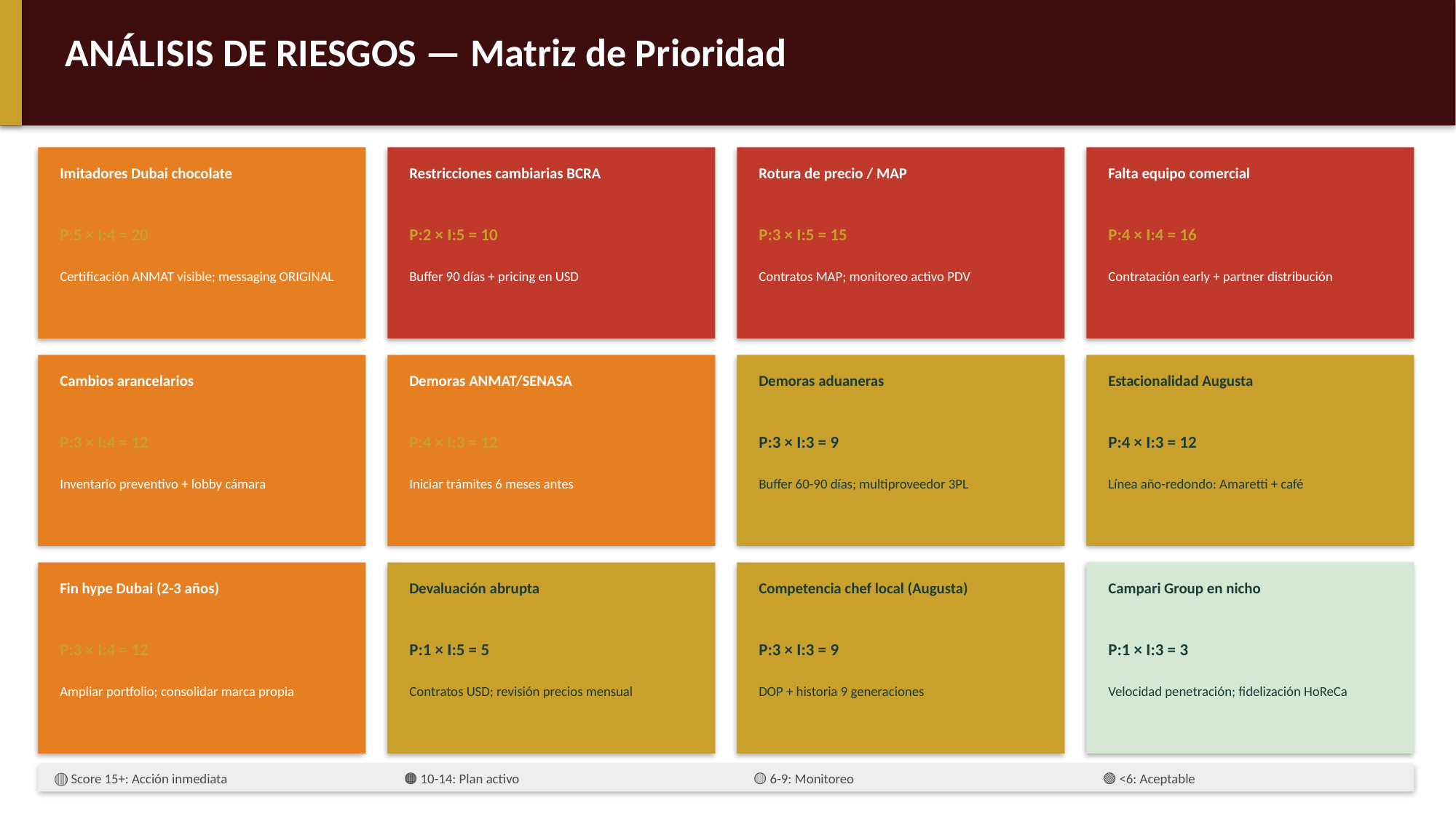

ANÁLISIS DE RIESGOS — Matriz de Prioridad

Imitadores Dubai chocolate
Restricciones cambiarias BCRA
Rotura de precio / MAP
Falta equipo comercial
P:5 × I:4 = 20
P:2 × I:5 = 10
P:3 × I:5 = 15
P:4 × I:4 = 16
Certificación ANMAT visible; messaging ORIGINAL
Buffer 90 días + pricing en USD
Contratos MAP; monitoreo activo PDV
Contratación early + partner distribución

Cambios arancelarios
Demoras ANMAT/SENASA
Demoras aduaneras
Estacionalidad Augusta
P:3 × I:4 = 12
P:4 × I:3 = 12
P:3 × I:3 = 9
P:4 × I:3 = 12
Inventario preventivo + lobby cámara
Iniciar trámites 6 meses antes
Buffer 60-90 días; multiproveedor 3PL
Línea año-redondo: Amaretti + café

Fin hype Dubai (2-3 años)
Devaluación abrupta
Competencia chef local (Augusta)
Campari Group en nicho
P:3 × I:4 = 12
P:1 × I:5 = 5
P:3 × I:3 = 9
P:1 × I:3 = 3
Ampliar portfolio; consolidar marca propia
Contratos USD; revisión precios mensual
DOP + historia 9 generaciones
Velocidad penetración; fidelización HoReCa

🔴 Score 15+: Acción inmediata
🟠 10-14: Plan activo
🟡 6-9: Monitoreo
🟢 <6: Aceptable